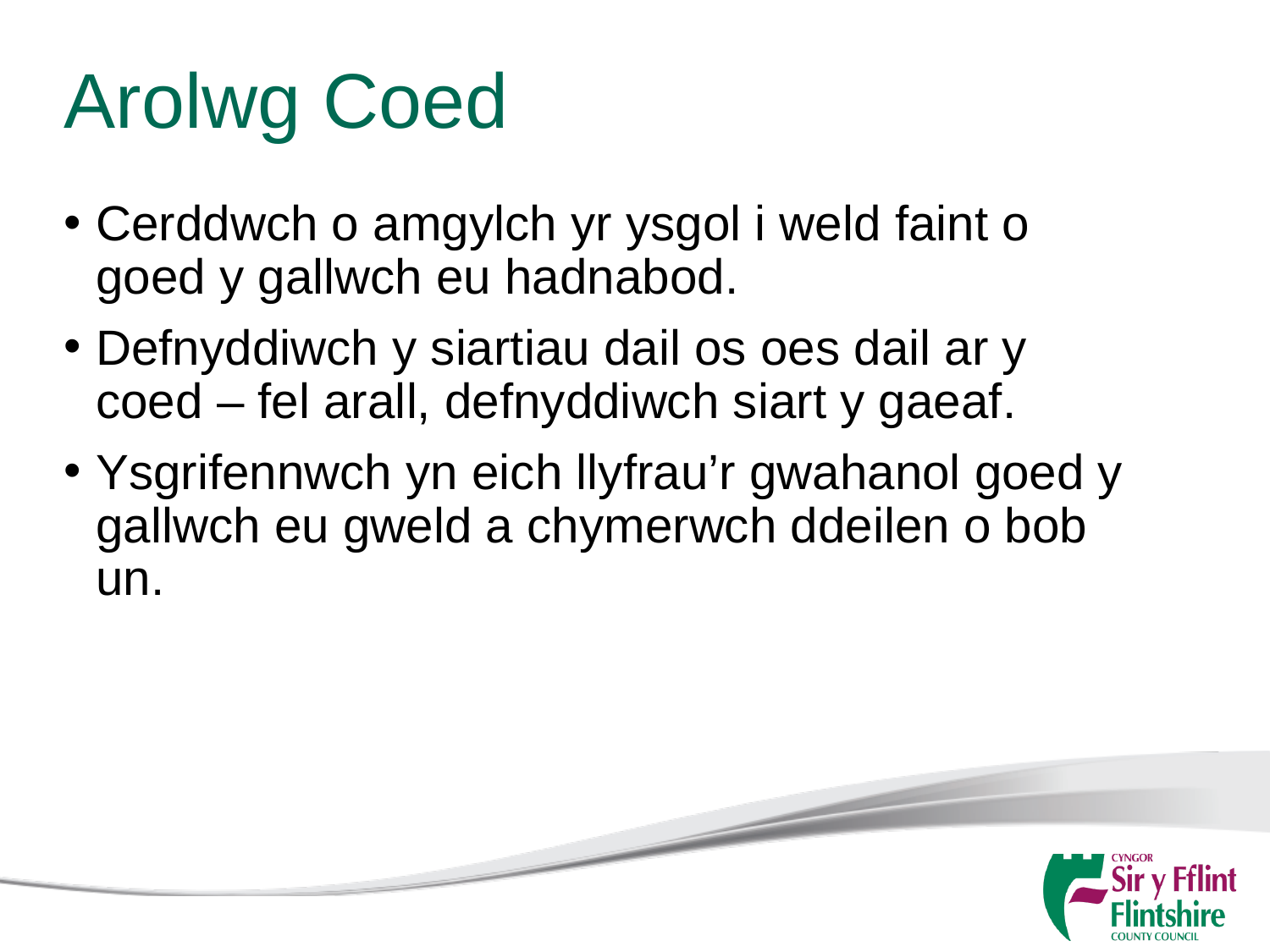

# Arolwg Coed
Cerddwch o amgylch yr ysgol i weld faint o goed y gallwch eu hadnabod.
Defnyddiwch y siartiau dail os oes dail ar y coed – fel arall, defnyddiwch siart y gaeaf.
Ysgrifennwch yn eich llyfrau’r gwahanol goed y gallwch eu gweld a chymerwch ddeilen o bob un.